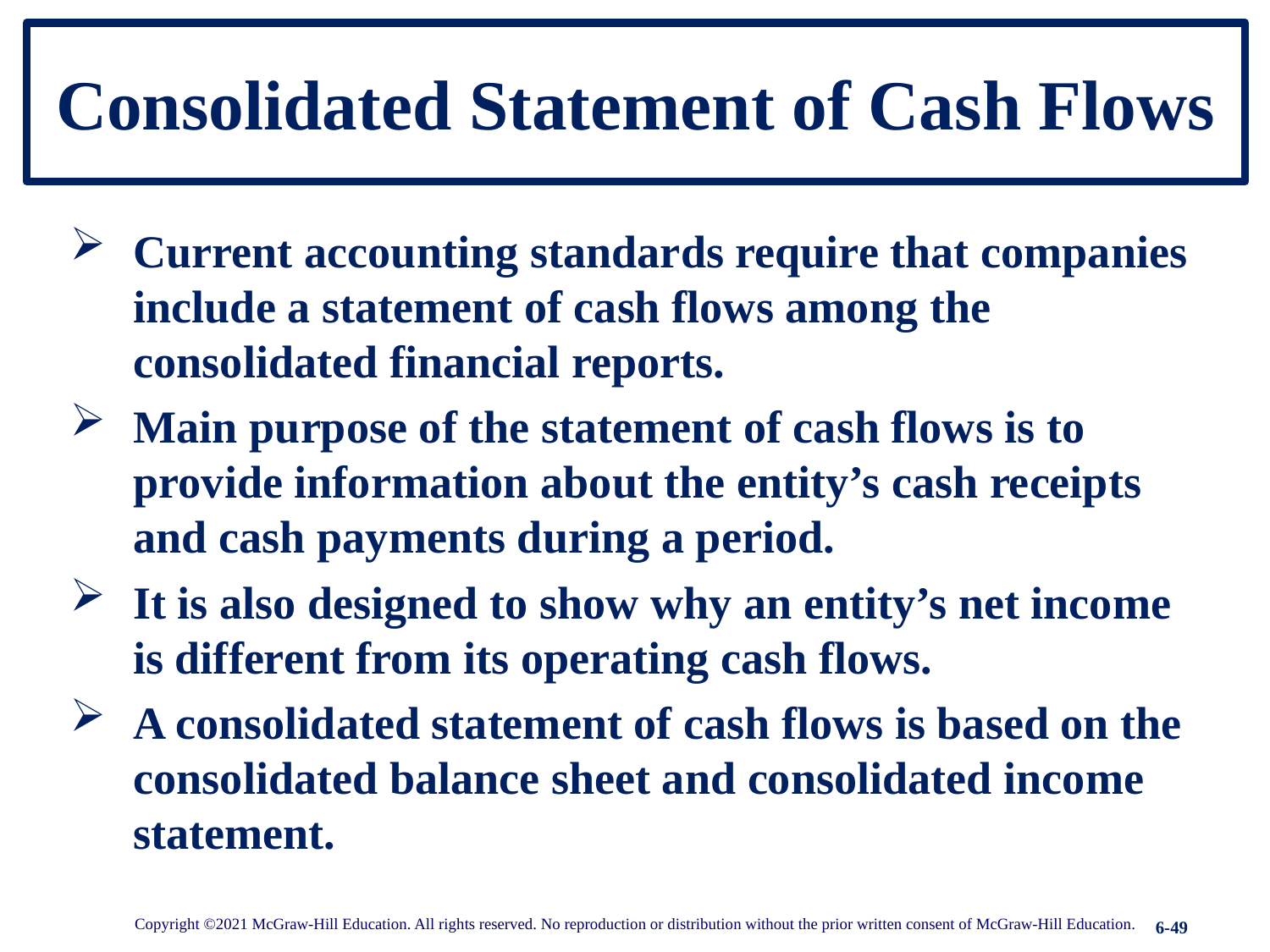

# Consolidated Statement of Cash Flows
Current accounting standards require that companies include a statement of cash flows among the consolidated financial reports.
Main purpose of the statement of cash flows is to provide information about the entity’s cash receipts and cash payments during a period.
It is also designed to show why an entity’s net income is different from its operating cash flows.
A consolidated statement of cash flows is based on the consolidated balance sheet and consolidated income statement.
Copyright ©2021 McGraw-Hill Education. All rights reserved. No reproduction or distribution without the prior written consent of McGraw-Hill Education.
6-49